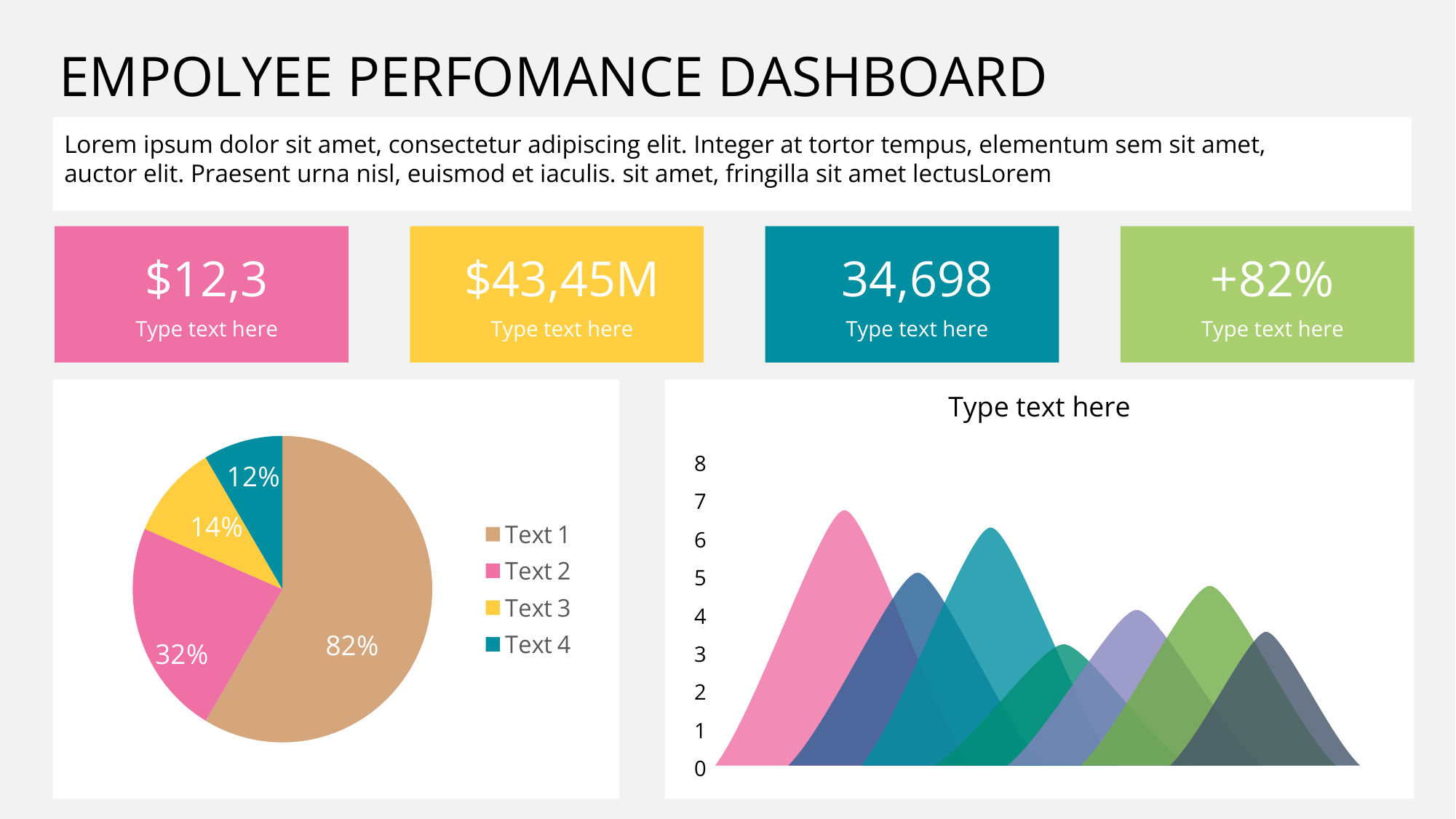

# EMPOLYEE PERFOMANCE DASHBOARD

Lorem ipsum dolor sit amet, consectetur adipiscing elit. Integer at tortor tempus, elementum sem sit amet, auctor elit. Praesent urna nisl, euismod et iaculis. sit amet, fringilla sit amet lectusLorem
$12,3
Type text here
$43,45M
Type text here
34,698
Type text here
+82%
Type text here

### Chart

| Category | Sales |
|---|---|
| Text 1 | 82.0 |
| Text 2 | 32.0 |
| Text 3 | 14.0 |
| Text 4 | 12.0 |

Type text here
8
7
6
5
4
3
2
1
0